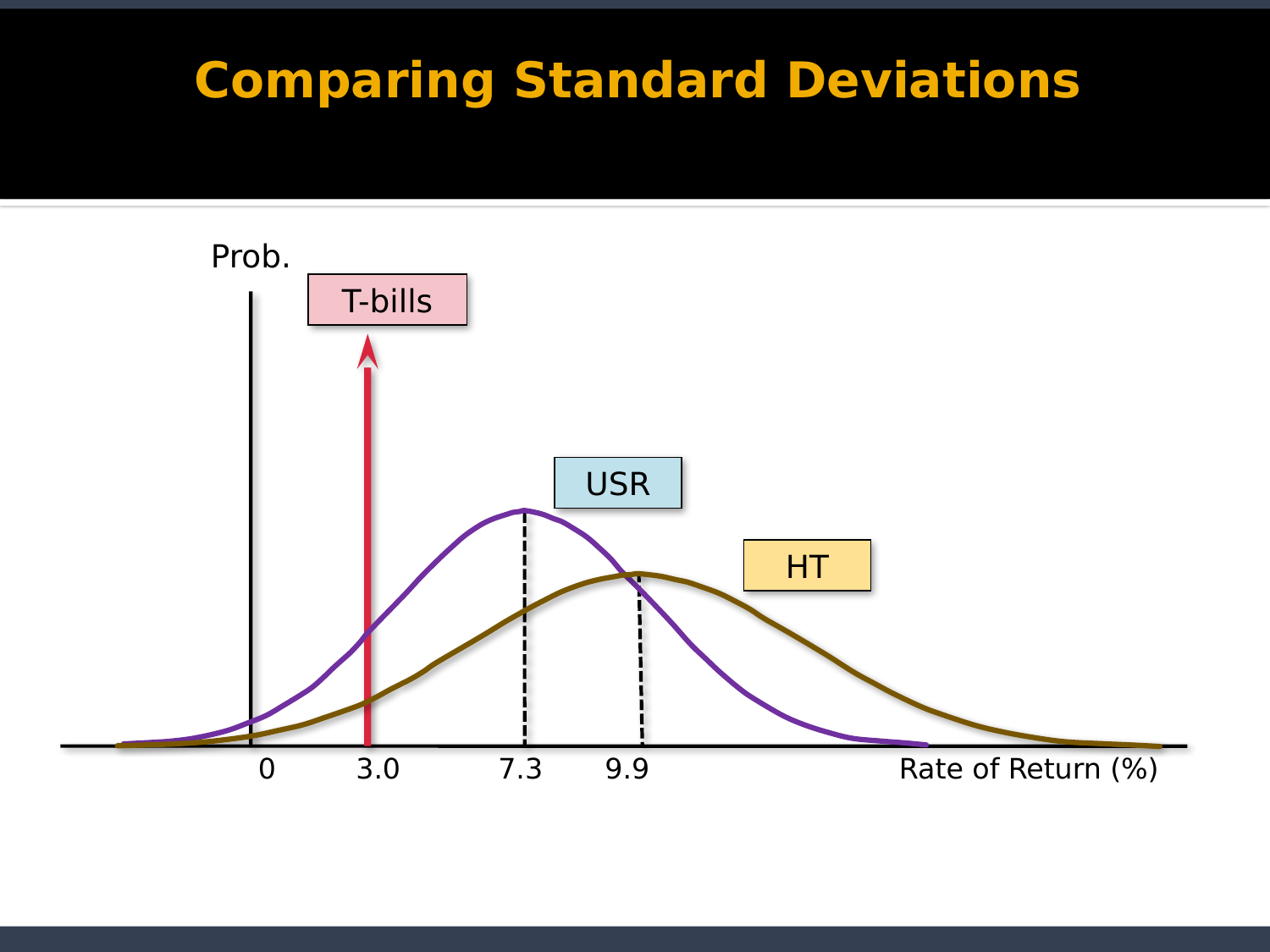

# Comparing Standard Deviations
Prob.
T-bills

USR

HT

0         3.0           7.3       9.9	               Rate of Return (%)